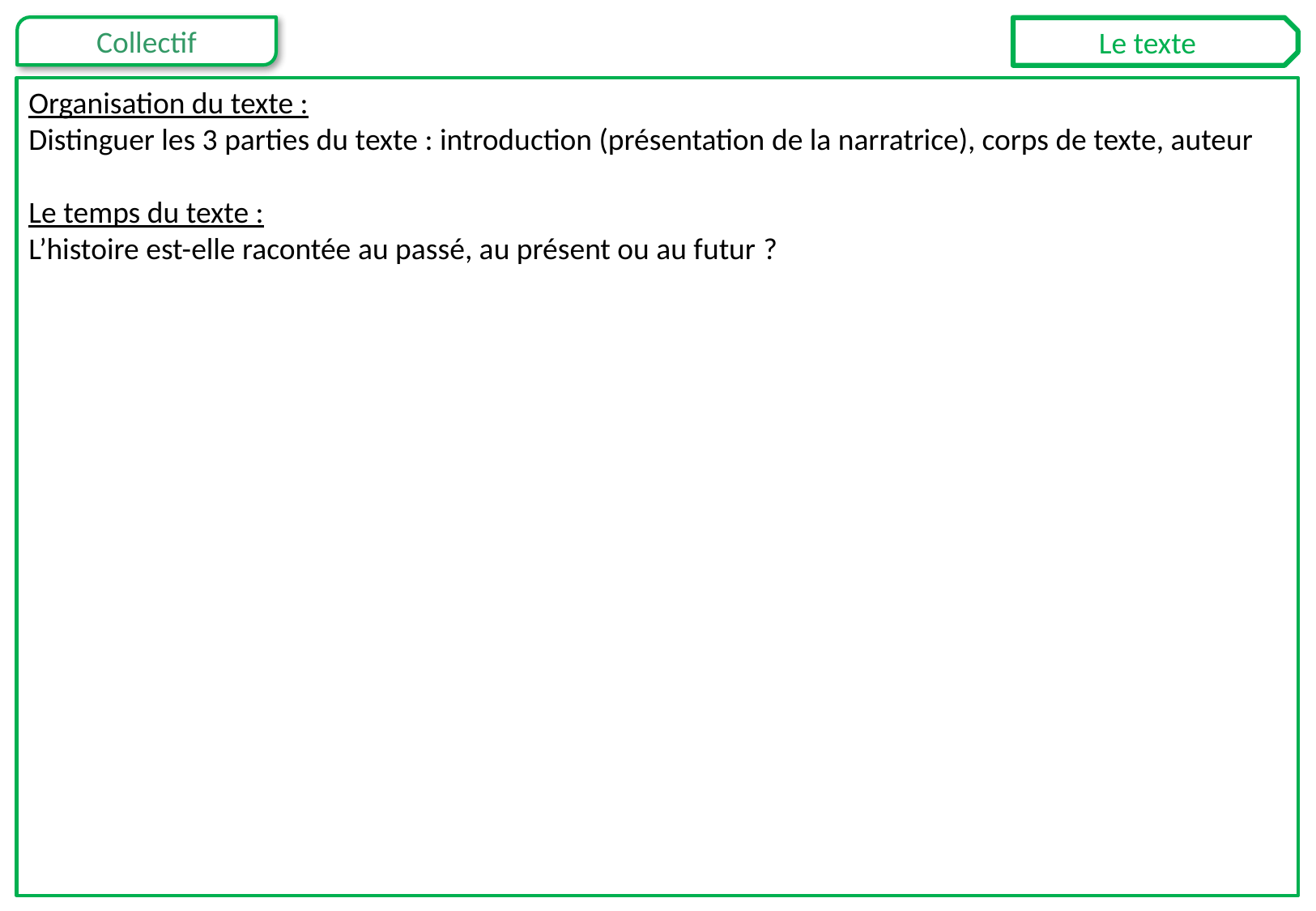

Le texte
Organisation du texte :
Distinguer les 3 parties du texte : introduction (présentation de la narratrice), corps de texte, auteur

Le temps du texte :
L’histoire est-elle racontée au passé, au présent ou au futur ?